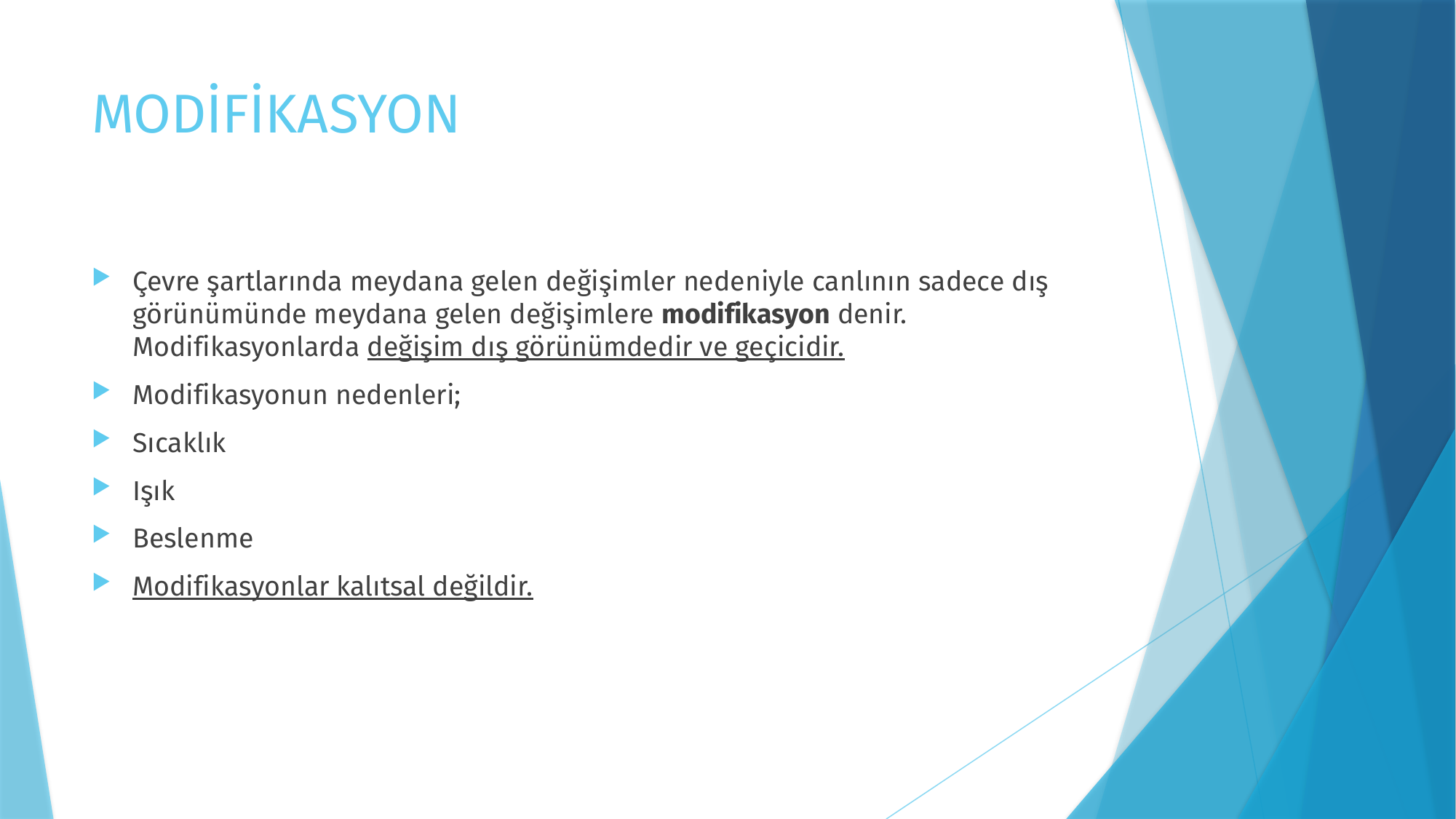

# MODİFİKASYON
Çevre şartlarında meydana gelen değişimler nedeniyle canlının sadece dış görünümünde meydana gelen değişimlere modifikasyon denir. Modifikasyonlarda değişim dış görünümdedir ve geçicidir.
Modifikasyonun nedenleri;
Sıcaklık
Işık
Beslenme
Modifikasyonlar kalıtsal değildir.